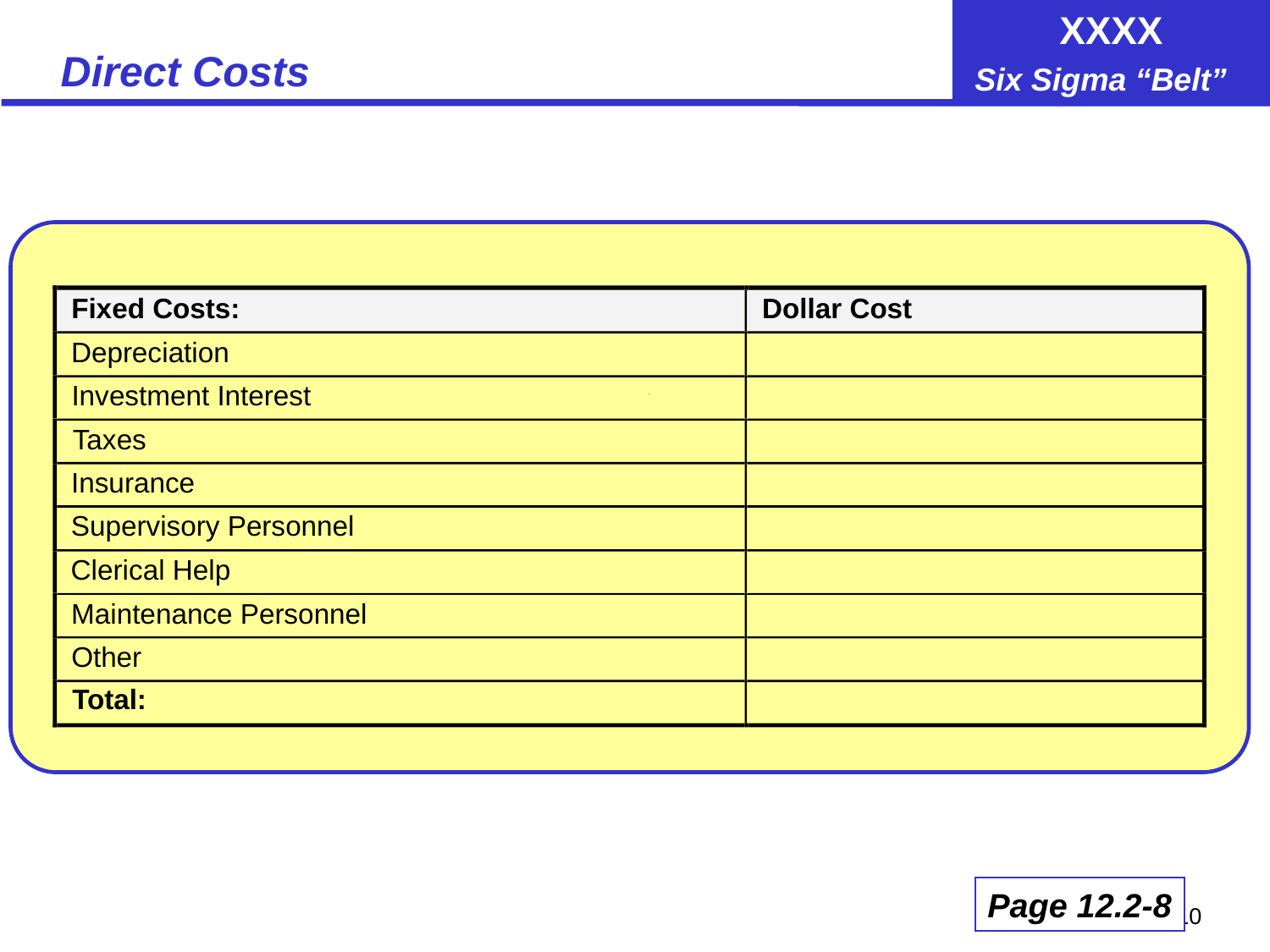

# Direct Costs

Fixed Costs:

Dollar Cost

Depreciation

Investment Interest

Taxes

Insurance

Supervisory Personnel

Clerical Help

Maintenance Personnel

Other

Total:

Page 12.2-8